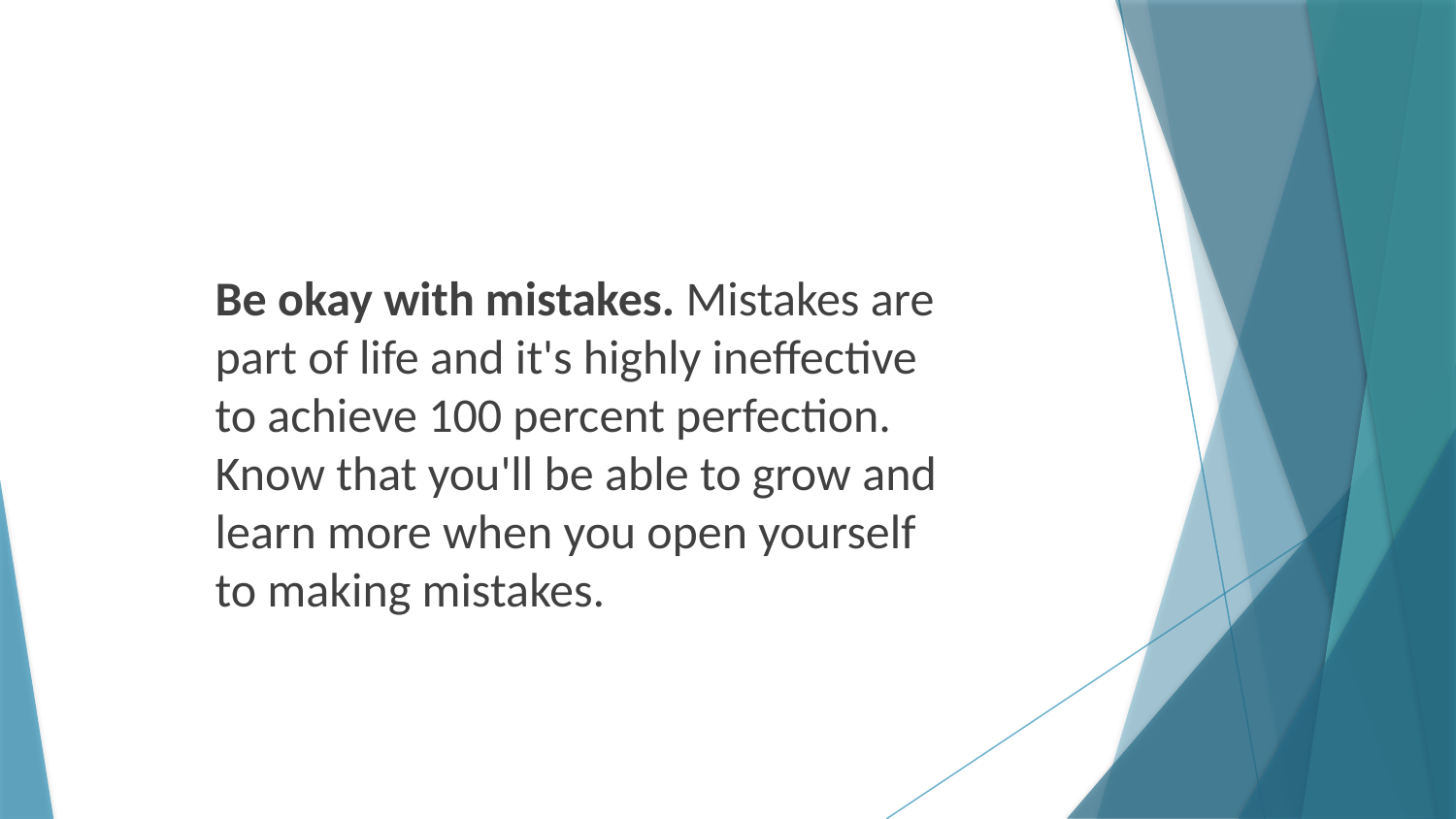

Be okay with mistakes. Mistakes are part of life and it's highly ineffective to achieve 100 percent perfection. Know that you'll be able to grow and learn more when you open yourself to making mistakes.